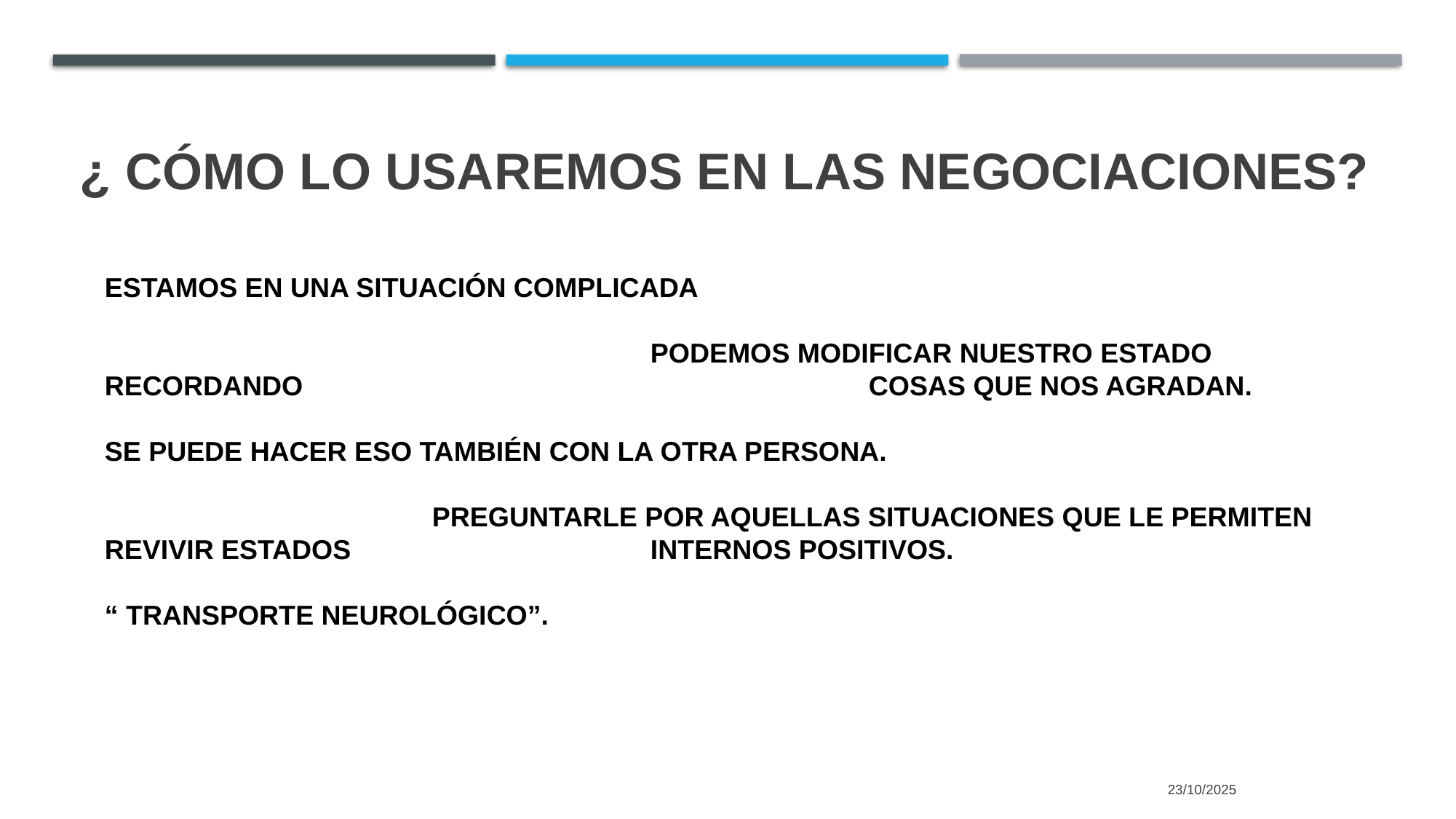

# ¿ CÓMO LO USAREMOS EN LAS NEGOCIACIONES?
ESTAMOS EN UNA SITUACIÓN COMPLICADA

					PODEMOS MODIFICAR NUESTRO ESTADO RECORDANDO 						COSAS QUE NOS AGRADAN.

SE PUEDE HACER ESO TAMBIÉN CON LA OTRA PERSONA.

			PREGUNTARLE POR AQUELLAS SITUACIONES QUE LE PERMITEN REVIVIR ESTADOS 			INTERNOS POSITIVOS.

“ TRANSPORTE NEUROLÓGICO”.
23/10/2025